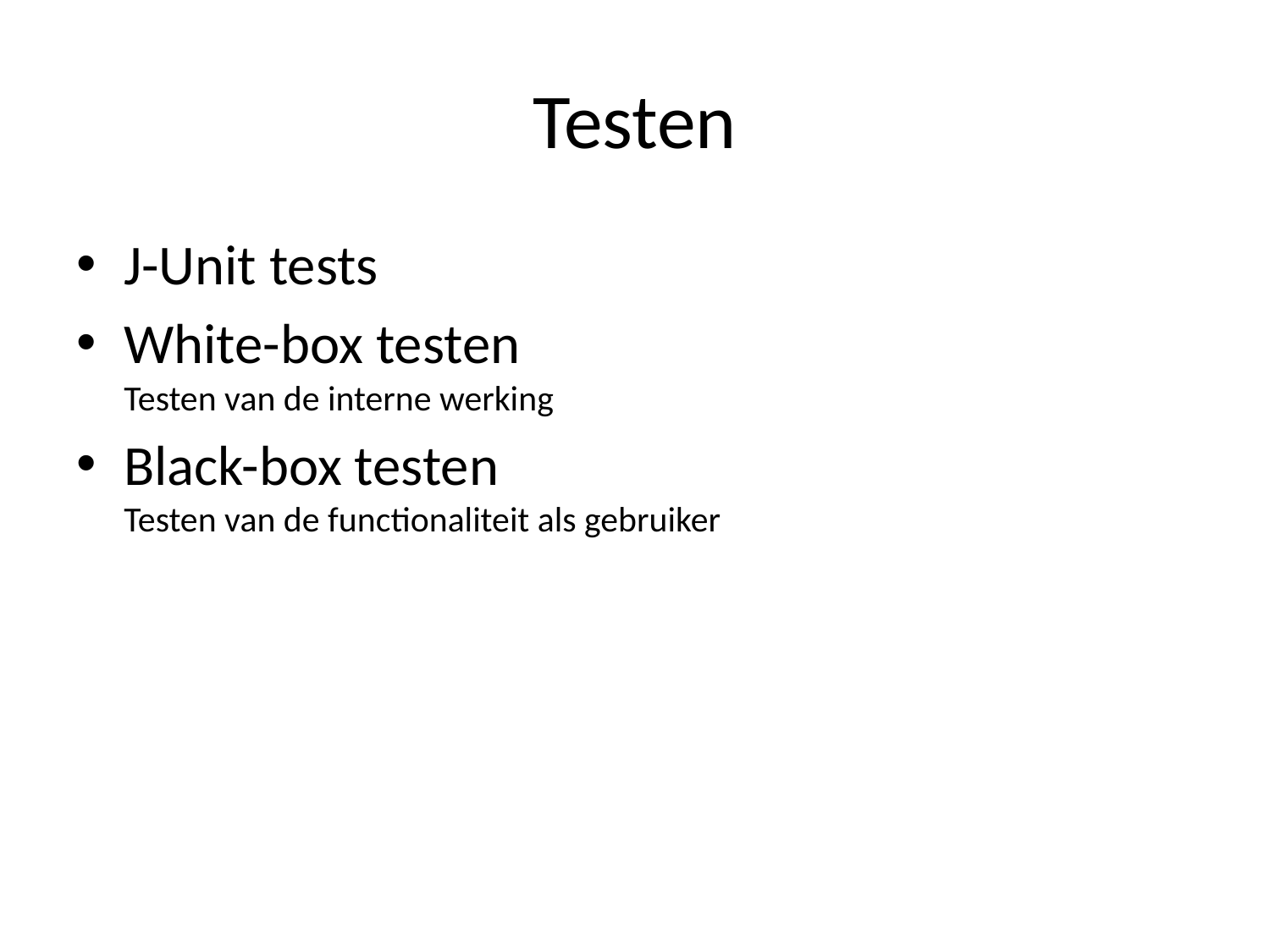

# Testen
J-Unit tests
White-box testen
Testen van de interne werking
Black-box testen
Testen van de functionaliteit als gebruiker